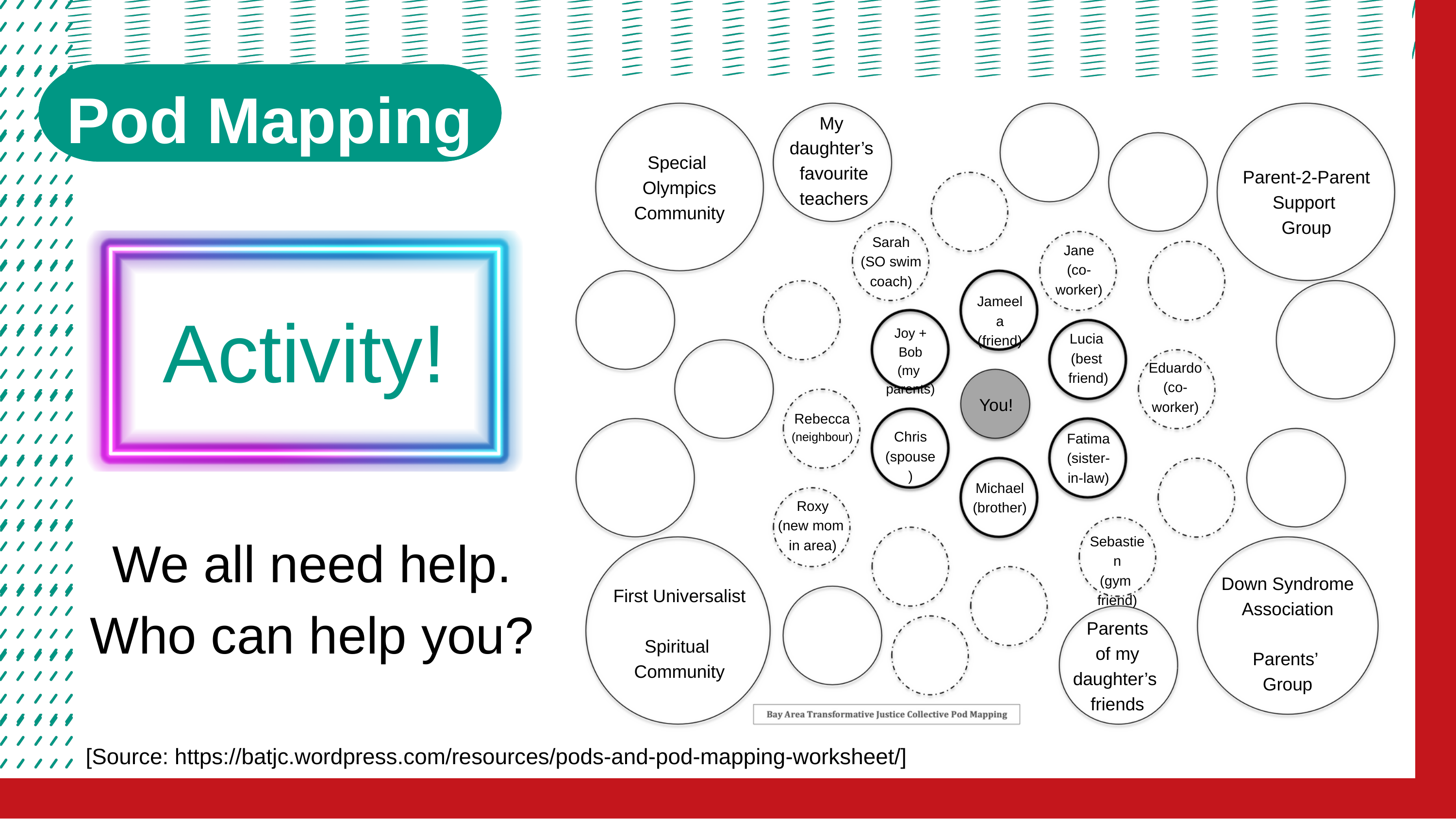

Pod Mapping

My
daughter’s
favourite
teachers
Special
Olympics
Community
Parent-2-Parent
Support
Group
Sarah
(SO swim
coach)

Activity!
Jane
(co-
worker)
Jameela
(friend)
Joy + Bob
(my
parents)
Lucia
(best
friend)
Eduardo
(co-
worker)

You!
Rebecca
(neighbour)
Chris
(spouse)
Fatima
(sister-
in-law)
Michael
(brother)
Roxy
(new mom
in area)
Sebastien
(gym
friend)
We all need help.

Who can help you?
Down Syndrome
Association

Parents’
Group
First Universalist

Spiritual
Community
Parents
of my
daughter’s
friends
[Source: https://batjc.wordpress.com/resources/pods-and-pod-mapping-worksheet/]